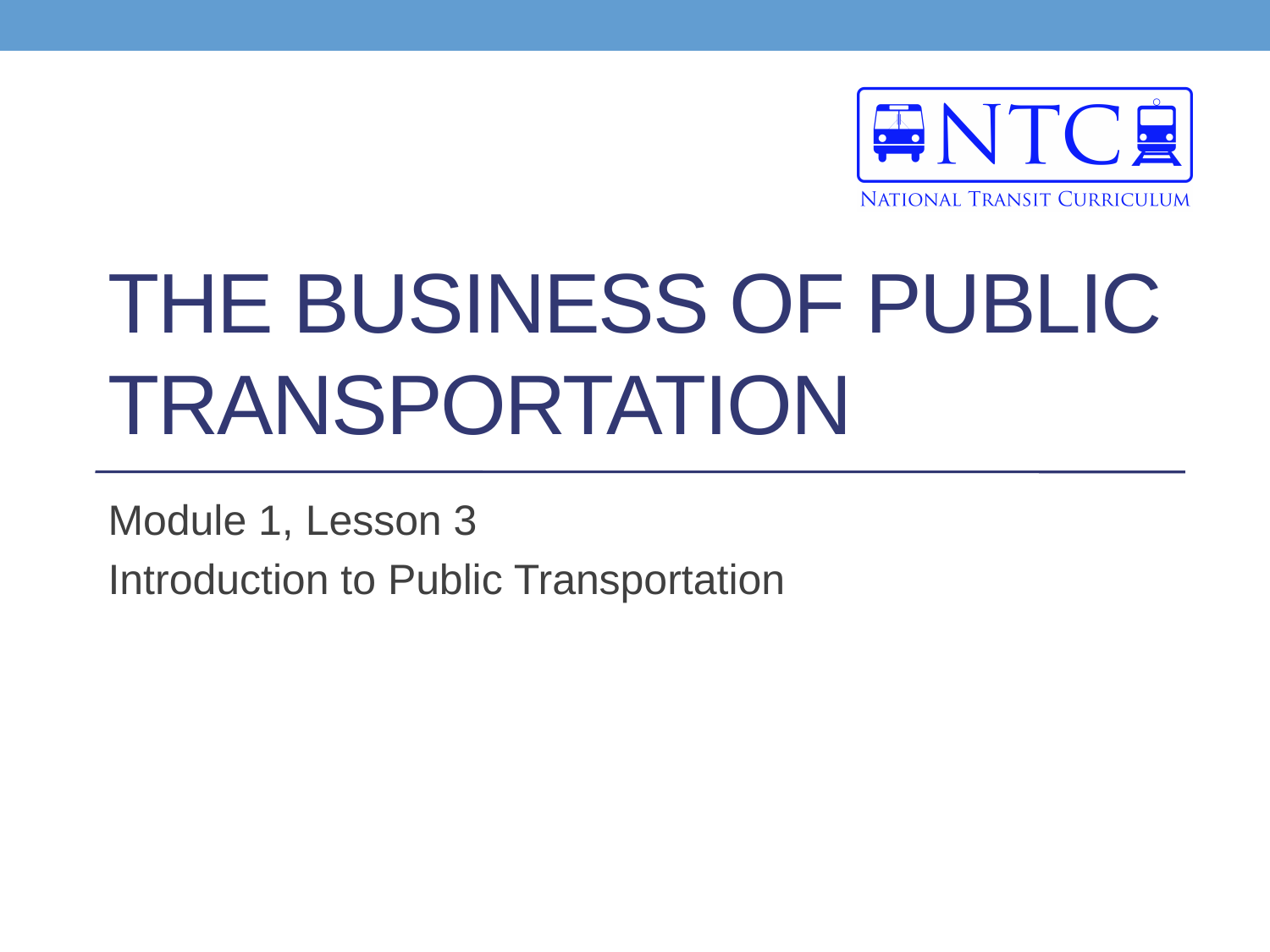

# The Business of Public Transportation
Module 1, Lesson 3
Introduction to Public Transportation